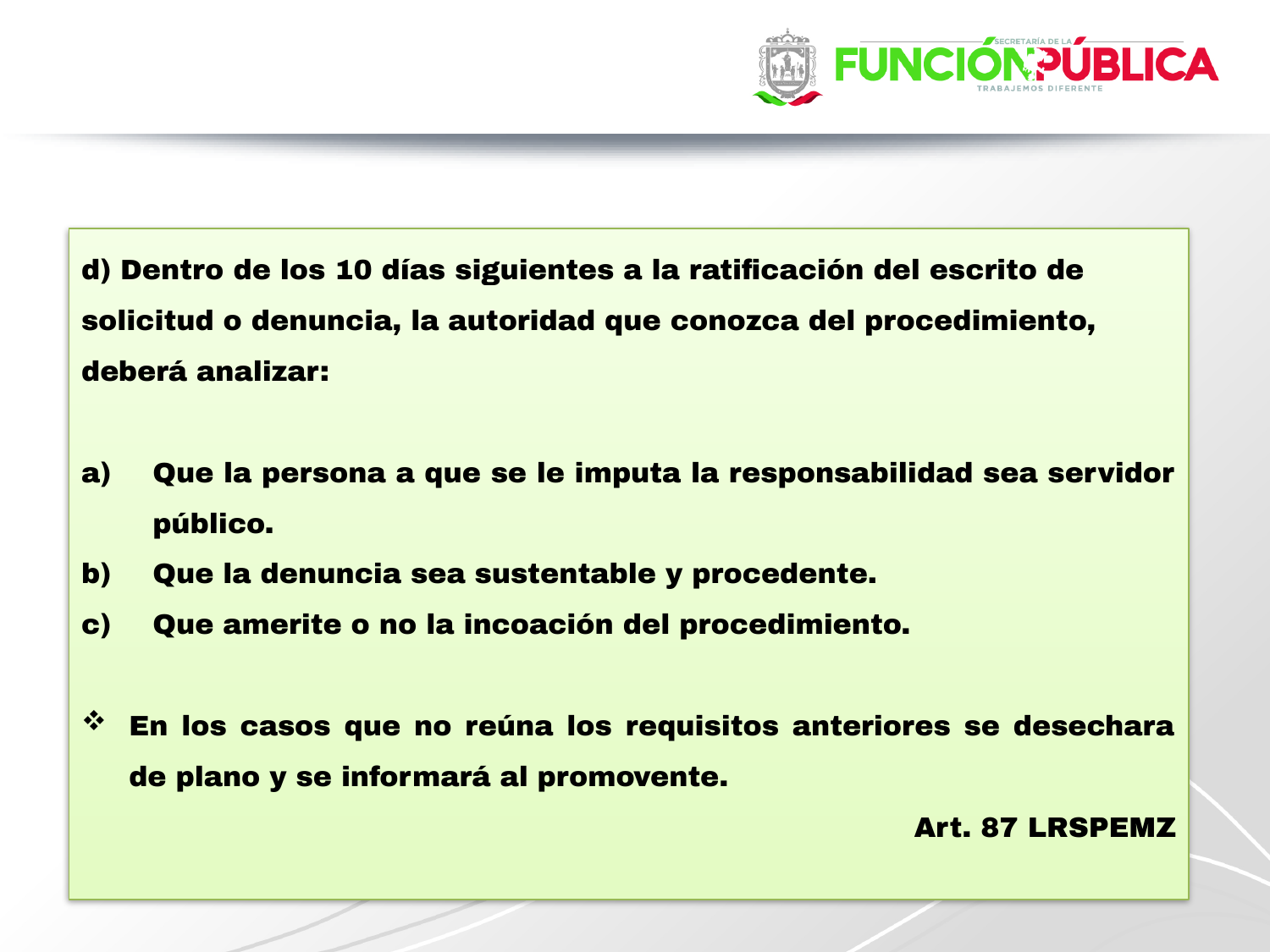

d) Dentro de los 10 días siguientes a la ratificación del escrito de solicitud o denuncia, la autoridad que conozca del procedimiento, deberá analizar:

Que la persona a que se le imputa la responsabilidad sea servidor público.
Que la denuncia sea sustentable y procedente.
Que amerite o no la incoación del procedimiento.

En los casos que no reúna los requisitos anteriores se desechara de plano y se informará al promovente.
Art. 87 LRSPEMZ